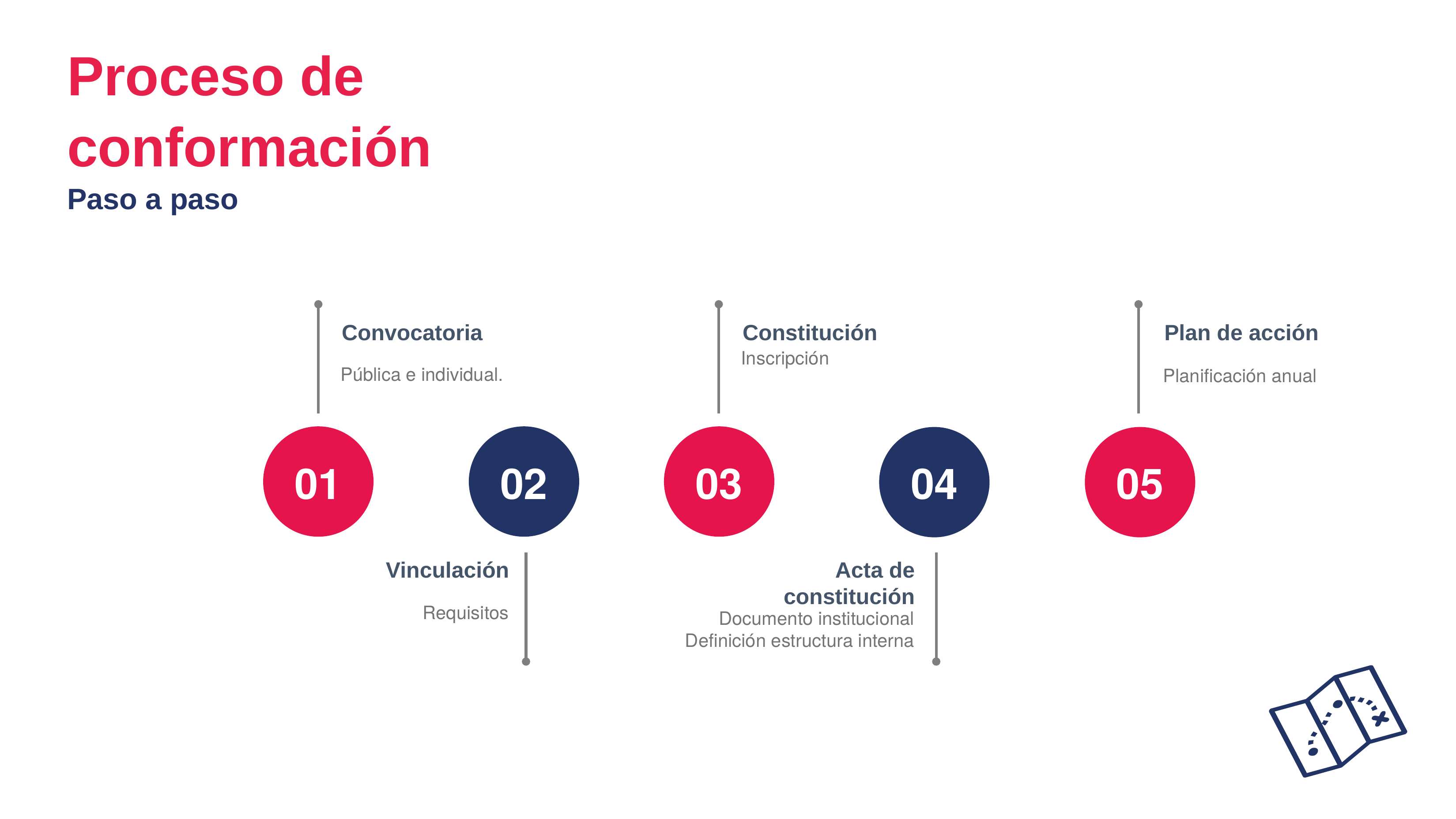

Proceso de conformación
Paso a paso
Convocatoria
Constitución
Plan de acción
Inscripción
Pública e individual.
Planificación anual

01
02
03
04
05
Vinculación
Acta de constitución
Requisitos
Documento institucional
Definición estructura interna